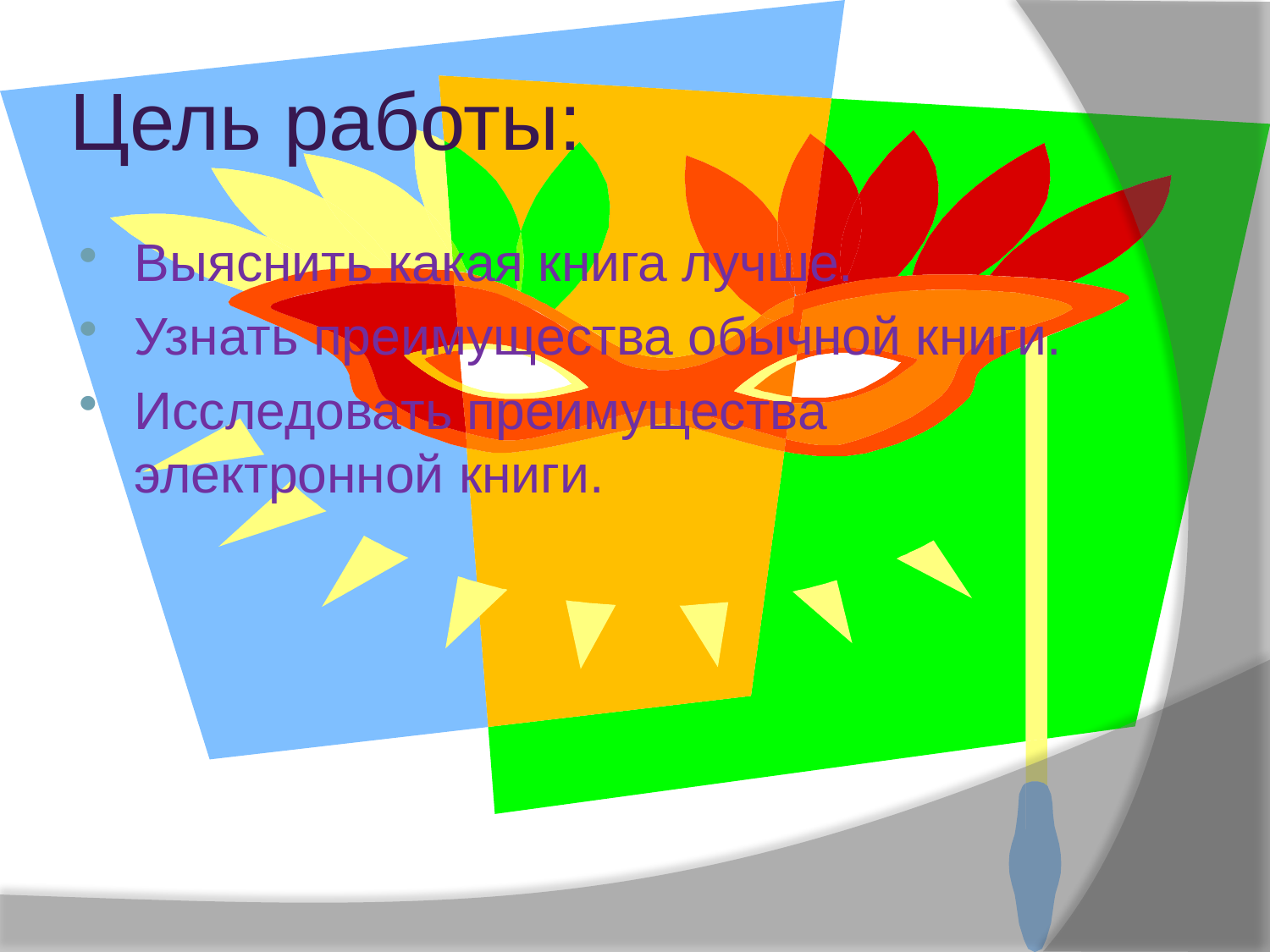

# Цель работы:
Выяснить какая книга лучше.
Узнать преимущества обычной книги.
Исследовать преимущества электронной книги.